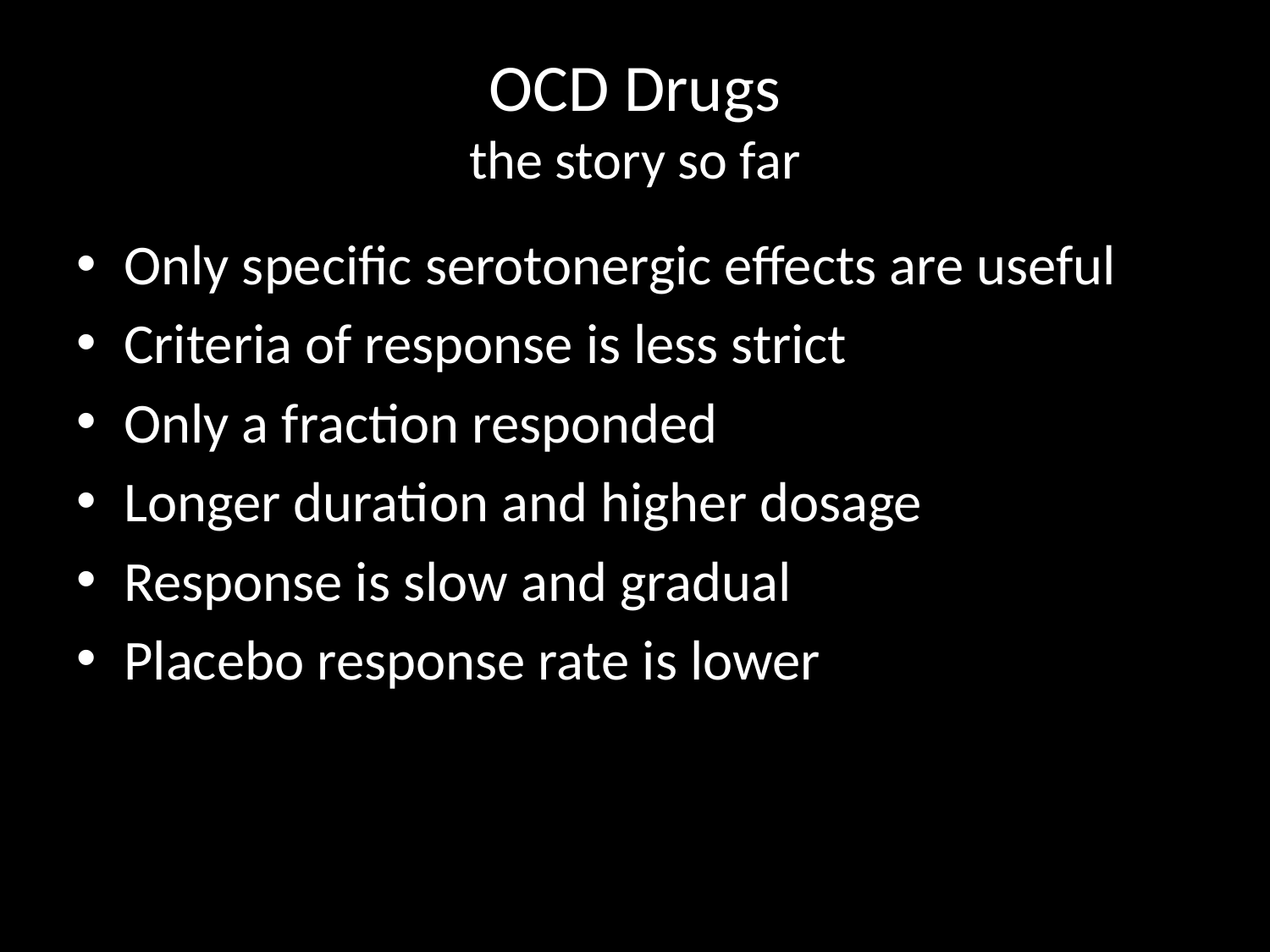

# OCD Drugs the story so far
Only specific serotonergic effects are useful
Criteria of response is less strict
Only a fraction responded
Longer duration and higher dosage
Response is slow and gradual
Placebo response rate is lower